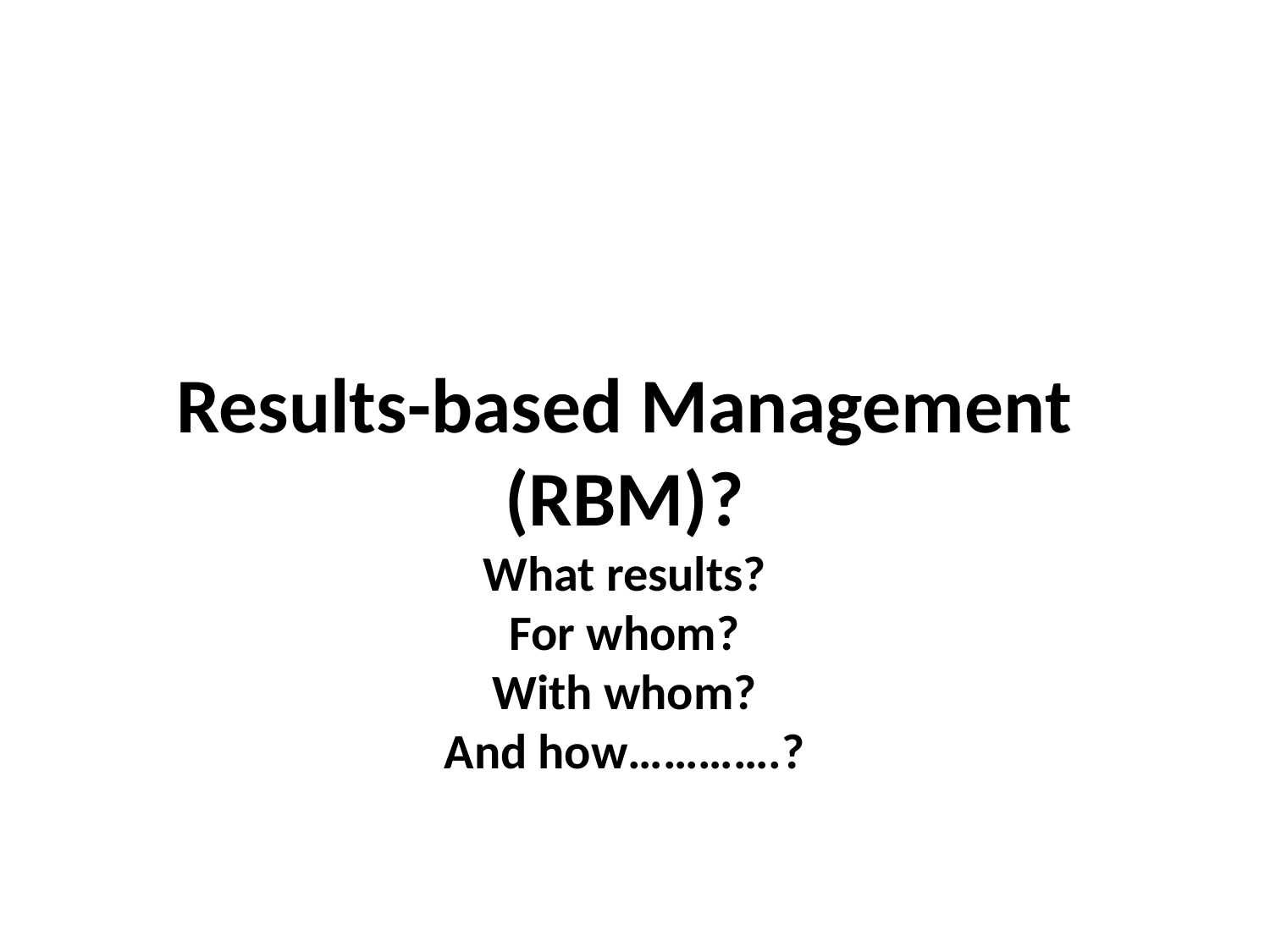

#

Results-based Management (RBM)?
What results?
For whom?
With whom?
And how………….?